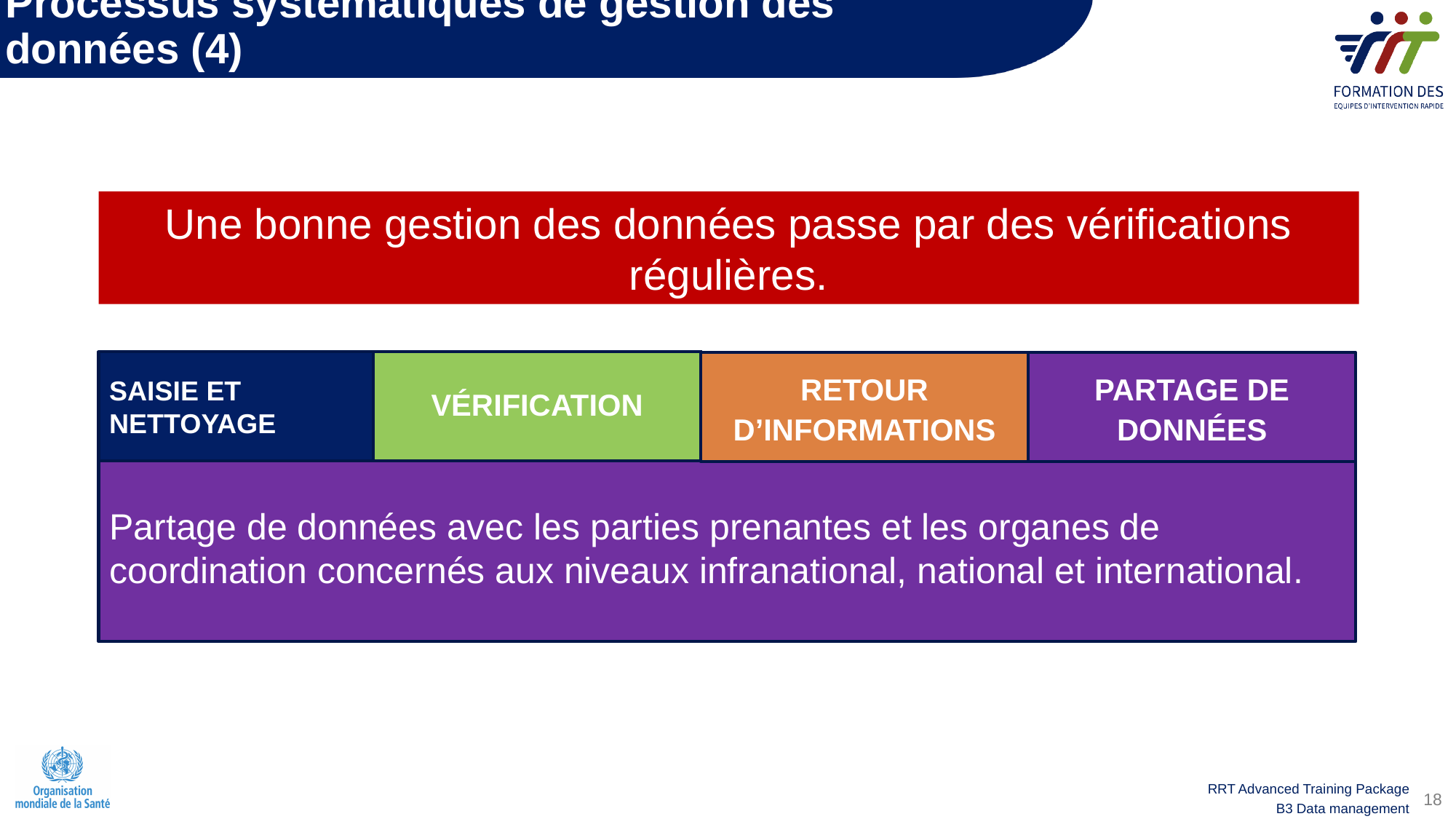

Processus systématiques de gestion des données (4)
Une bonne gestion des données passe par des vérifications régulières.
SAISIE ET NETTOYAGE
VÉRIFICATION
RETOUR D’INFORMATIONS
PARTAGE DE DONNÉES

Partage de données avec les parties prenantes et les organes de coordination concernés aux niveaux infranational, national et international.